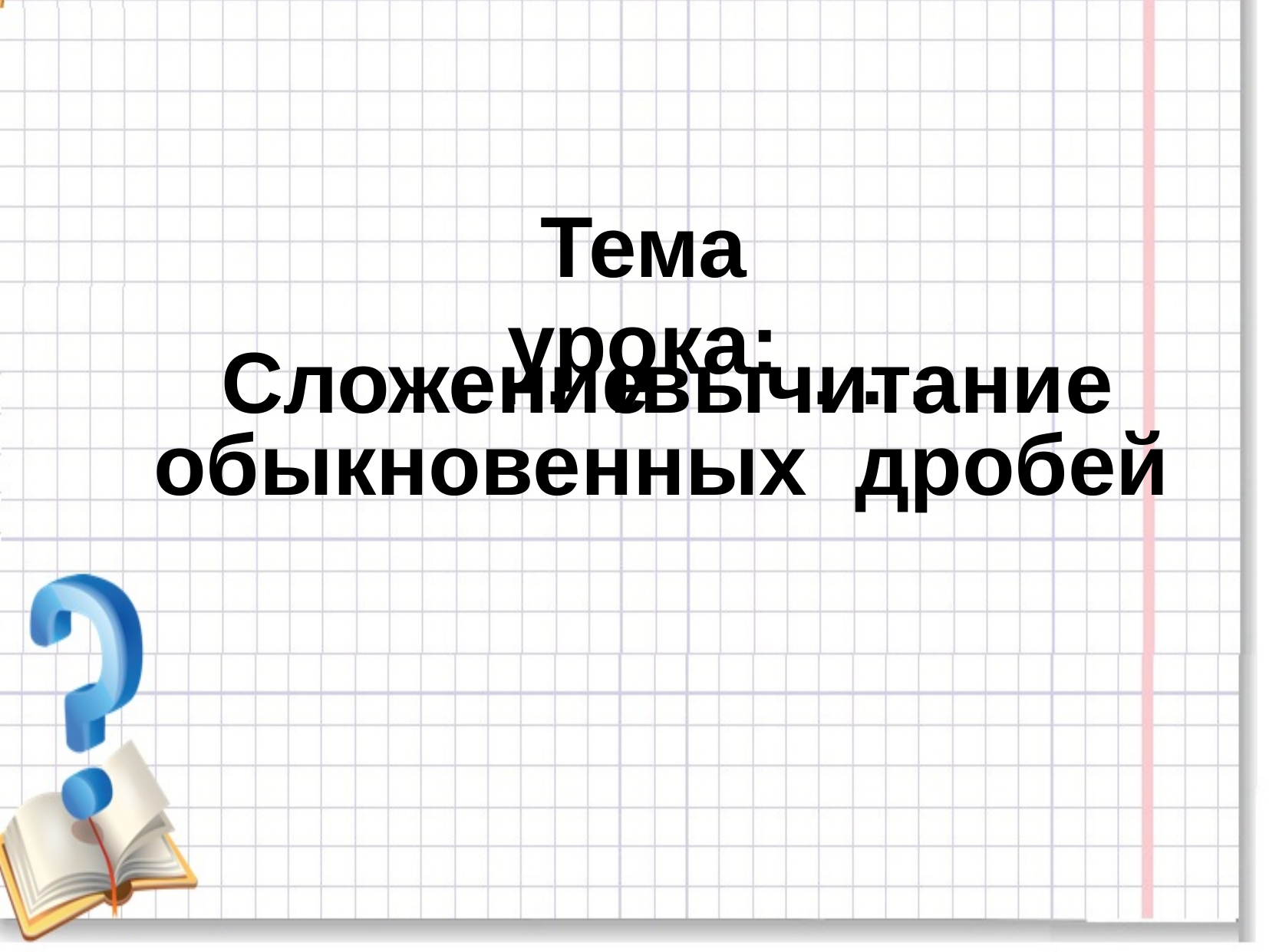

Тема урока:
. . .
. . .
Сложение
и
вычитание
обыкновенных  дробей